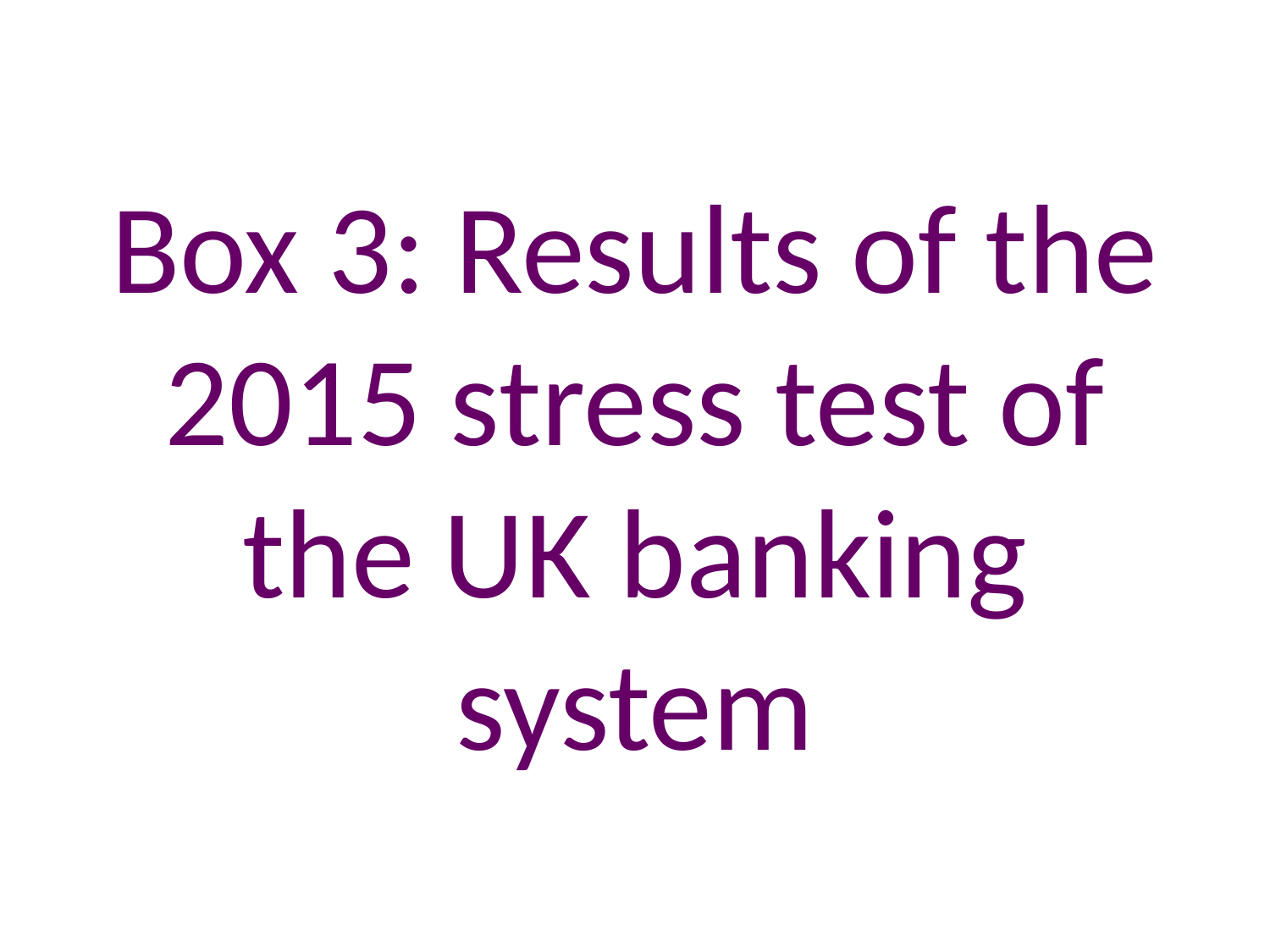

# Box 3: Results of the 2015 stress test of the UK banking system